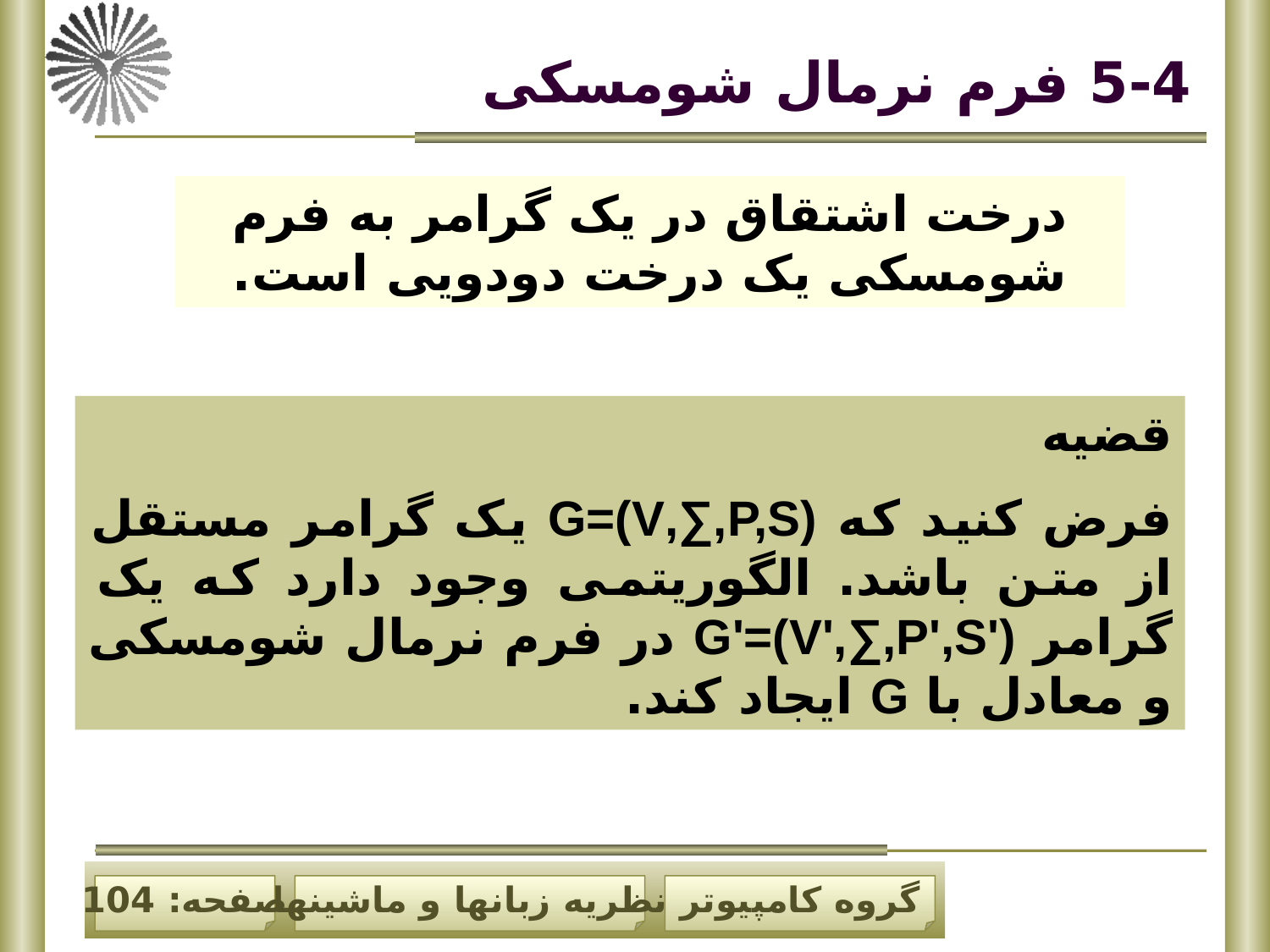

# 5-4 فرم نرمال شومسکی
درخت اشتقاق در یک گرامر به فرم شومسکی یک درخت دودویی است.
قضیه
فرض کنید که G=(V,∑,P,S) یک گرامر مستقل از متن باشد. الگوریتمی وجود دارد که یک گرامر G'=(V',∑,P',S') در فرم نرمال شومسکی و معادل با G ایجاد کند.